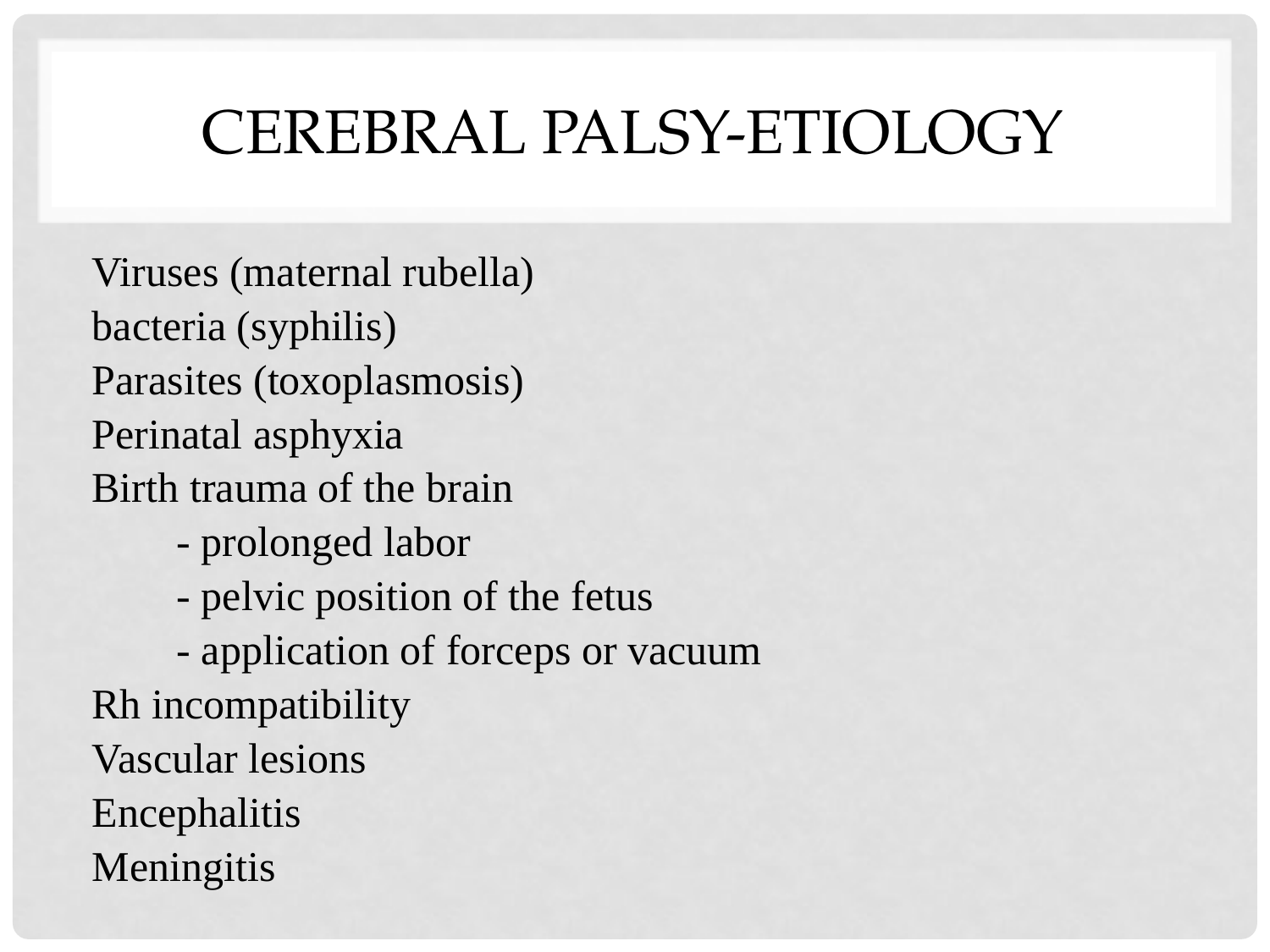

# CEREBRAL PALSY-ETIOLOGY
Viruses (maternal rubella)
bacteria (syphilis)
Parasites (toxoplasmosis)
Perinatal asphyxia
Birth trauma of the brain
        - prolonged labor
        - pelvic position of the fetus
        - application of forceps or vacuum
Rh incompatibility
Vascular lesions
Encephalitis
Meningitis